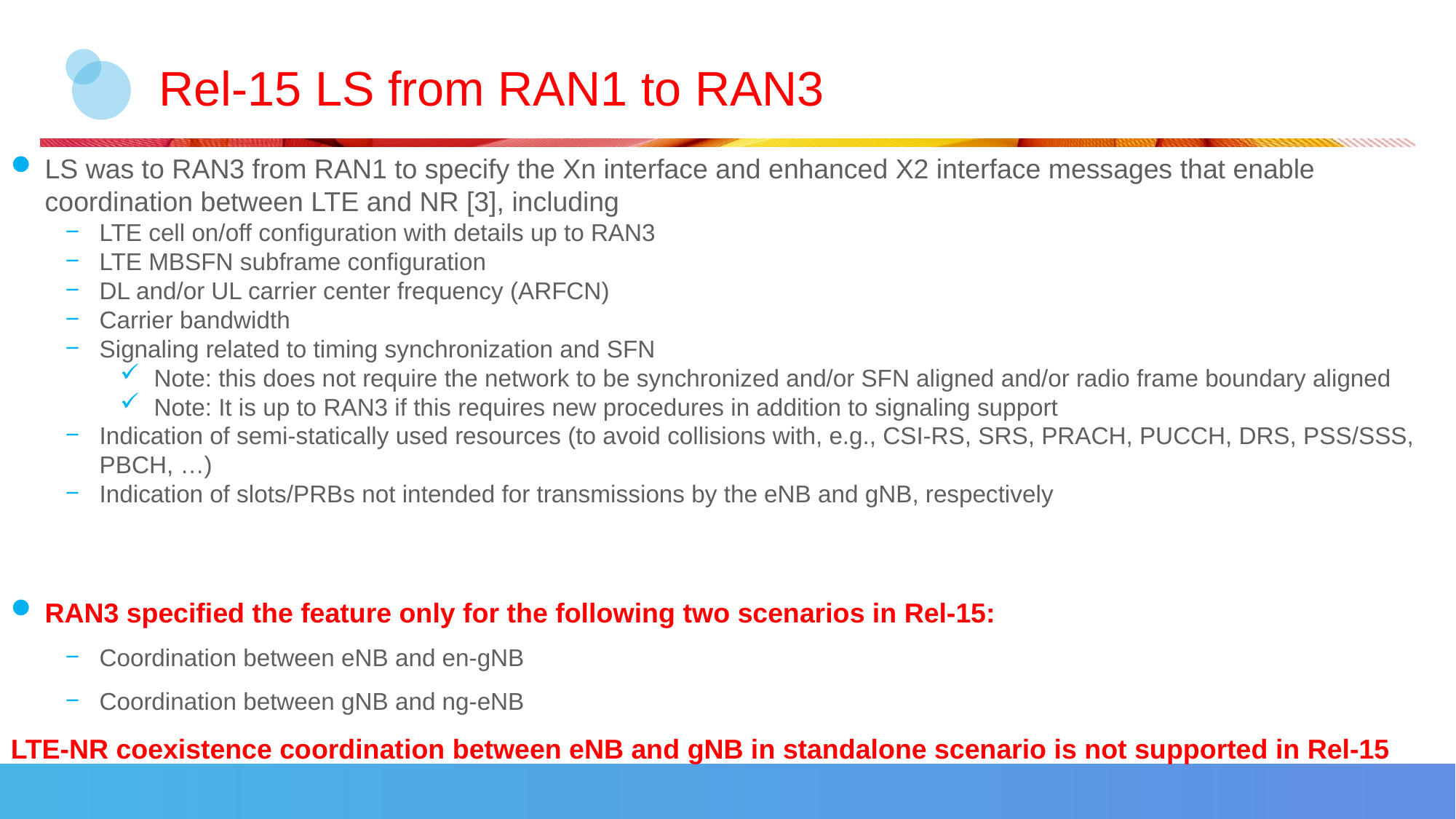

# Rel-15 LS from RAN1 to RAN3
LS was to RAN3 from RAN1 to specify the Xn interface and enhanced X2 interface messages that enable coordination between LTE and NR [3], including
LTE cell on/off configuration with details up to RAN3
LTE MBSFN subframe configuration
DL and/or UL carrier center frequency (ARFCN)
Carrier bandwidth
Signaling related to timing synchronization and SFN
Note: this does not require the network to be synchronized and/or SFN aligned and/or radio frame boundary aligned
Note: It is up to RAN3 if this requires new procedures in addition to signaling support
Indication of semi-statically used resources (to avoid collisions with, e.g., CSI-RS, SRS, PRACH, PUCCH, DRS, PSS/SSS, PBCH, …)
Indication of slots/PRBs not intended for transmissions by the eNB and gNB, respectively
RAN3 specified the feature only for the following two scenarios in Rel-15:
Coordination between eNB and en-gNB
Coordination between gNB and ng-eNB
LTE-NR coexistence coordination between eNB and gNB in standalone scenario is not supported in Rel-15